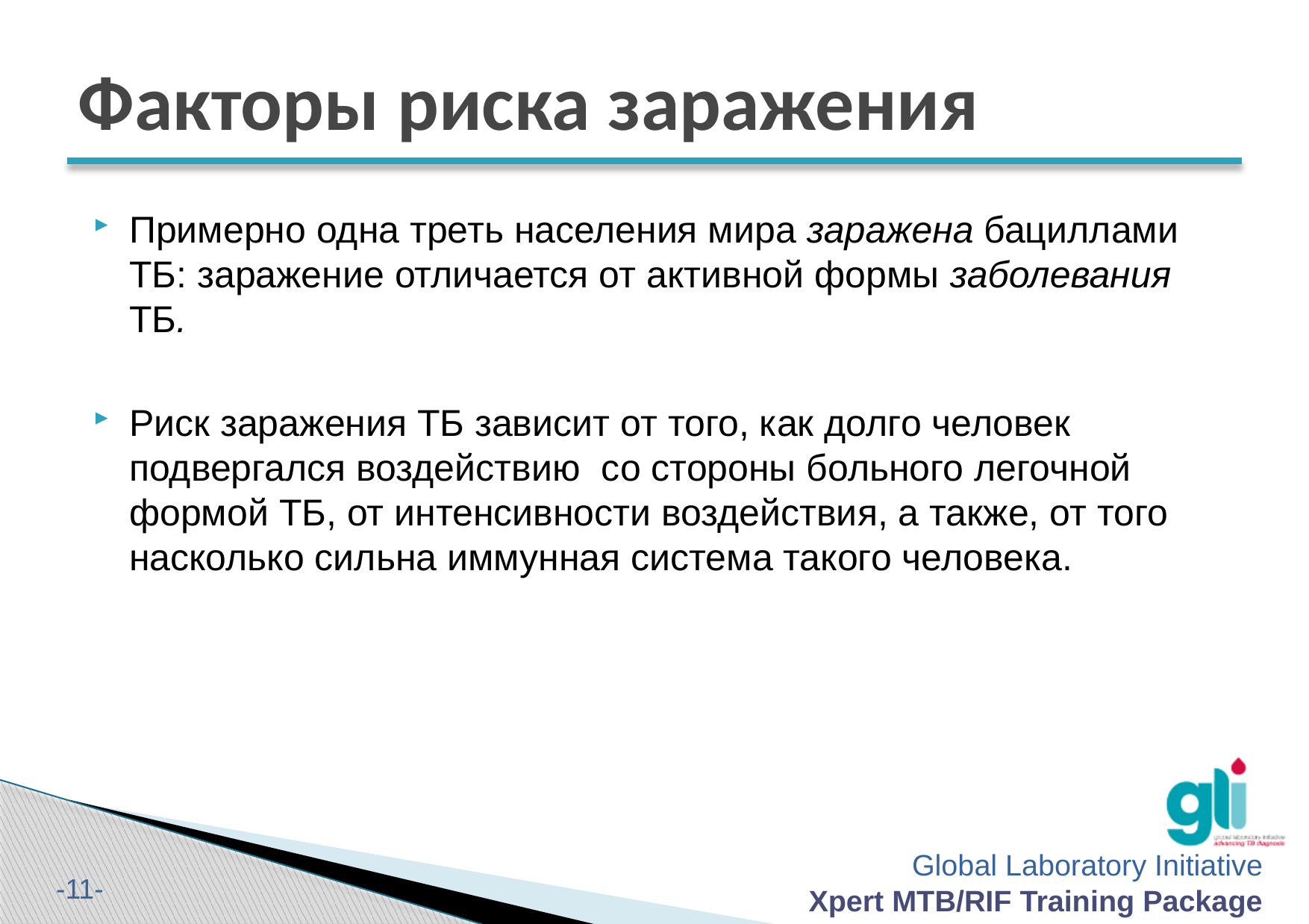

# Факторы риска заражения
Примерно одна треть населения мира заражена бациллами ТБ: заражение отличается от активной формы заболевания ТБ.

Риск заражения ТБ зависит от того, как долго человек подвергался воздействию  со стороны больного легочной формой ТБ, от интенсивности воздействия, а также, от того насколько сильна иммунная система такого человека.